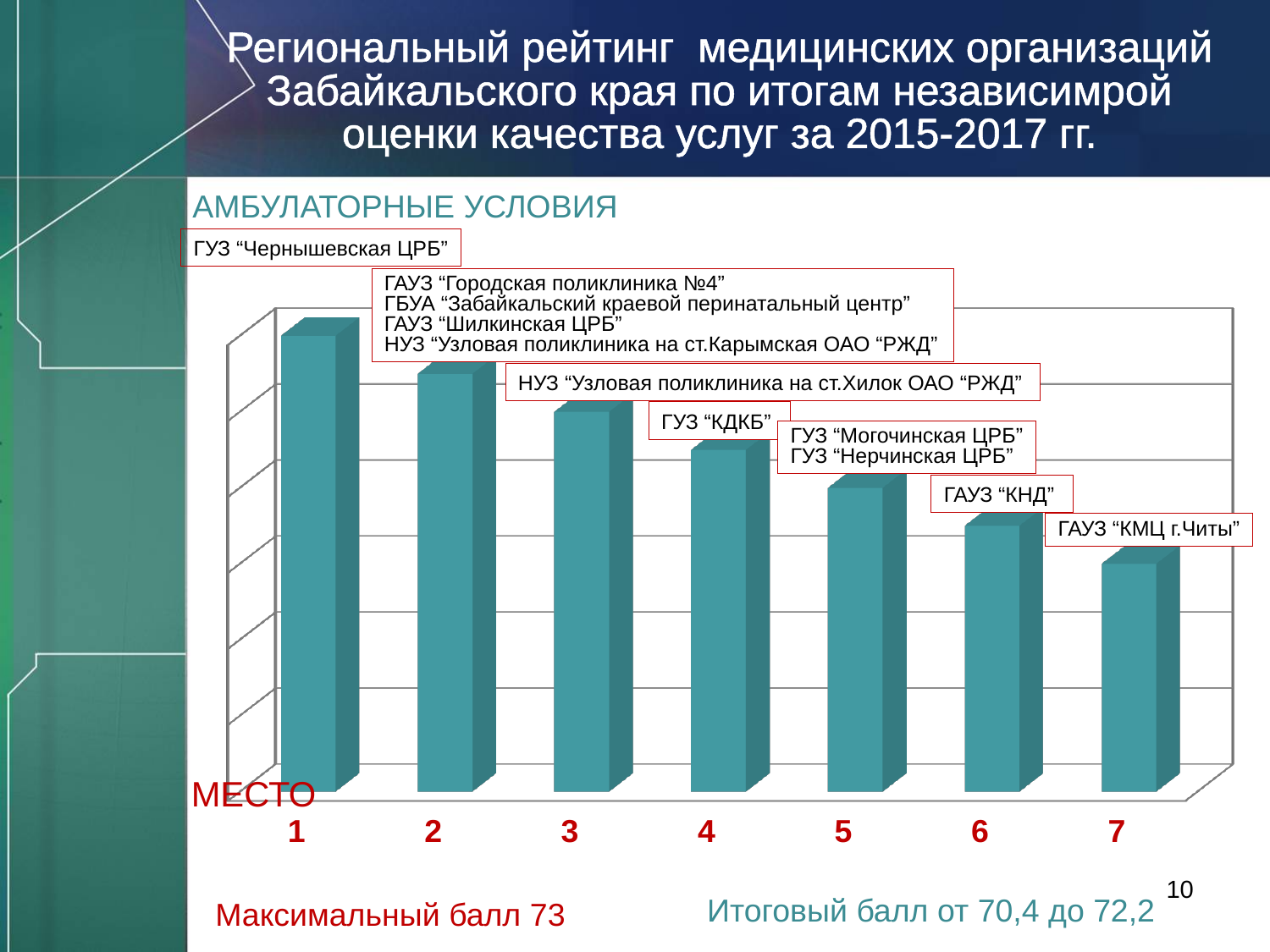

Региональный рейтинг  медицинских организаций Забайкальского края по итогам независимрой оценки качества услуг за 2015-2017 гг.
АМБУЛАТОРНЫЕ УСЛОВИЯ
ГУЗ “Чернышевская ЦРБ”
ГАУЗ “Городская поликлиника №4”
ГБУА “Забайкальский краевой перинатальный центр”
ГАУЗ “Шилкинская ЦРБ”
НУЗ “Узловая поликлиника на ст.Карымская ОАО “РЖД”

[unsupported chart]

НУЗ “Узловая поликлиника на ст.Хилок ОАО “РЖД”
ГУЗ “КДКБ”
ГУЗ “Могочинская ЦРБ”
ГУЗ “Нерчинская ЦРБ”
ГАУЗ “КНД”
ГАУЗ “КМЦ г.Читы”
МЕСТО
10
Итоговый балл от 70,4 до 72,2
Максимальный балл 73